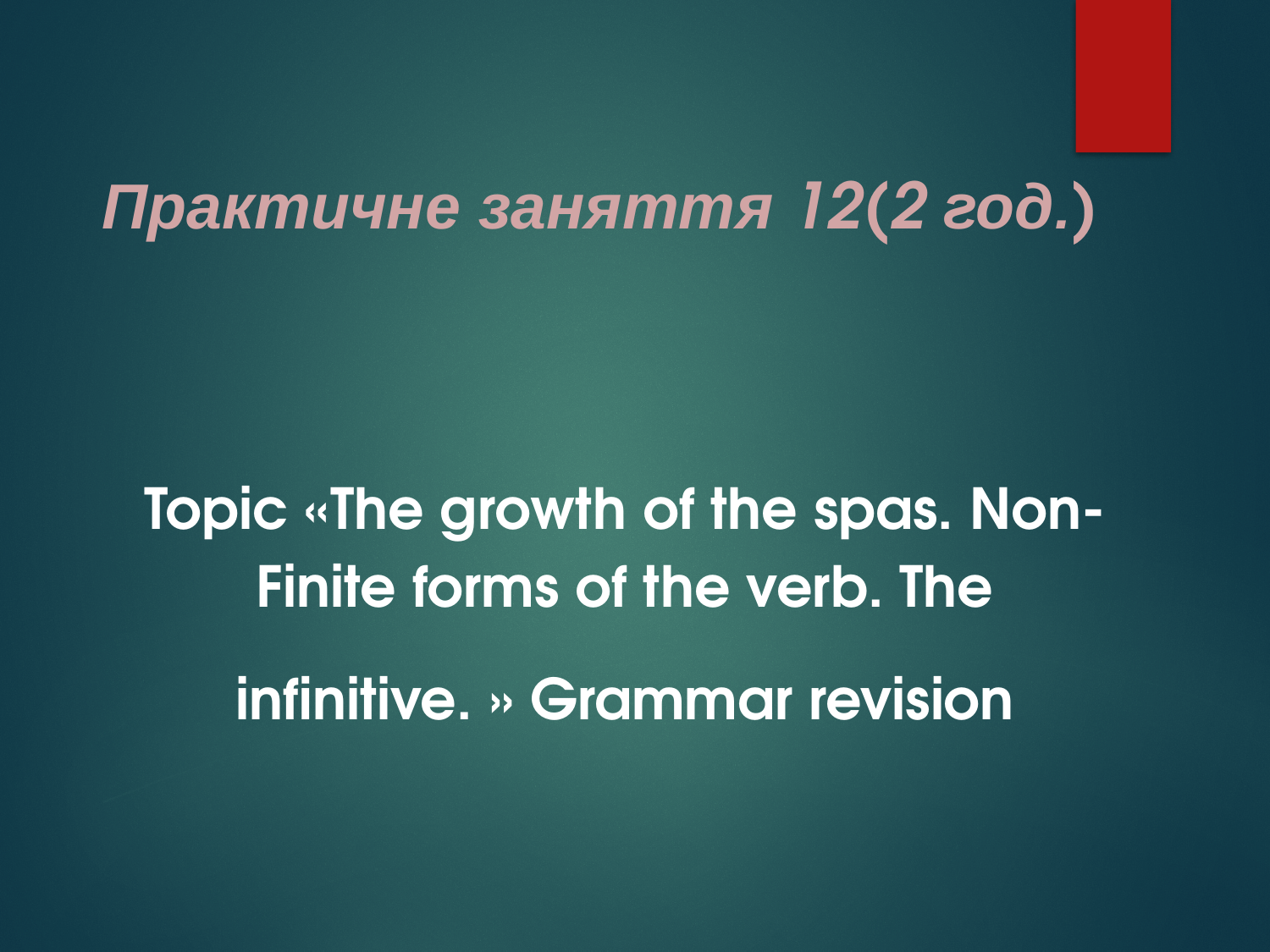

# Практичне заняття 12(2 год.)
Topic «The growth of the spas. Non-Finite forms of the verb. The
infinitive. » Grammar revision